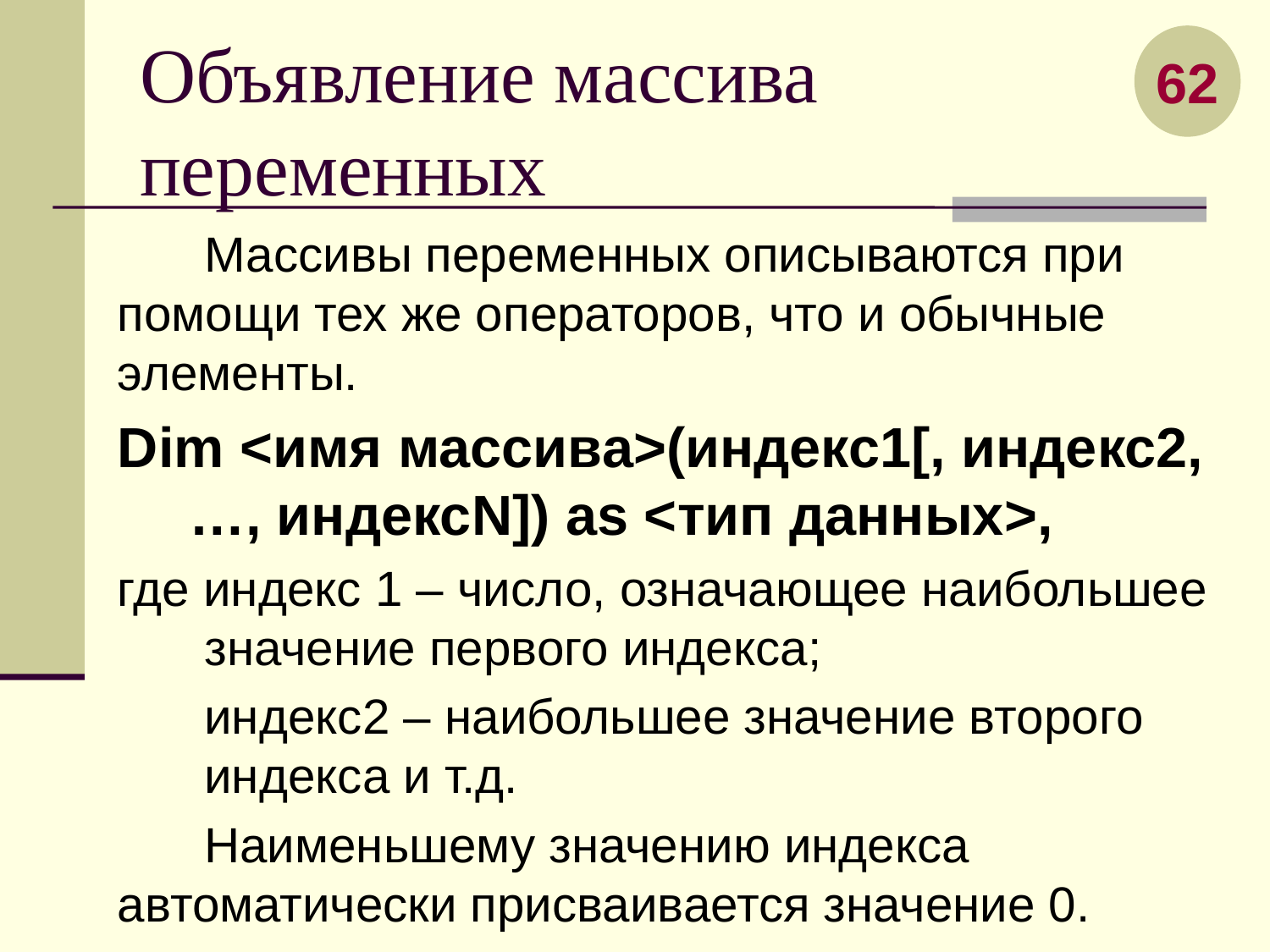

62
# Объявление массива переменных
Массивы переменных описываются при помощи тех же операторов, что и обычные элементы.
Dim <имя массива>(индекс1[, индекс2, …, индексN]) as <тип данных>,
где индекс 1 – число, означающее наибольшее значение первого индекса;
	индекс2 – наибольшее значение второго индекса и т.д.
Наименьшему значению индекса автоматически присваивается значение 0.